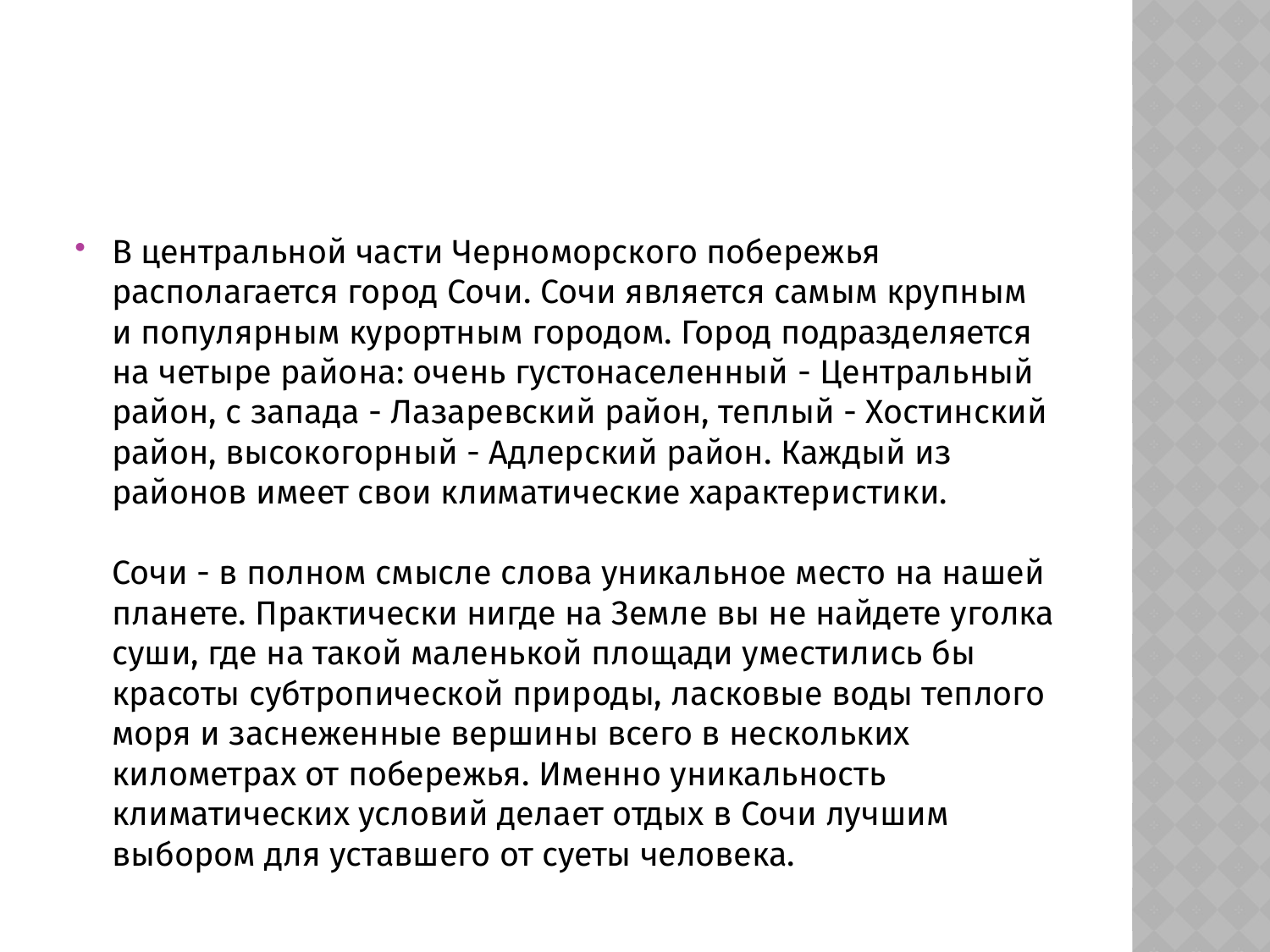

#
В центральной части Черноморского побережья располагается город Сочи. Сочи является самым крупным и популярным курортным городом. Город подразделяется на четыре района: очень густонаселенный - Центральный район, с запада - Лазаревский район, теплый - Хостинский район, высокогорный - Адлерский район. Каждый из районов имеет свои климатические характеристики. 
Сочи - в полном смысле слова уникальное место на нашей планете. Практически нигде на Земле вы не найдете уголка суши, где на такой маленькой площади уместились бы красоты субтропической природы, ласковые воды теплого моря и заснеженные вершины всего в нескольких километрах от побережья. Именно уникальность климатических условий делает отдых в Сочи лучшим выбором для уставшего от суеты человека.